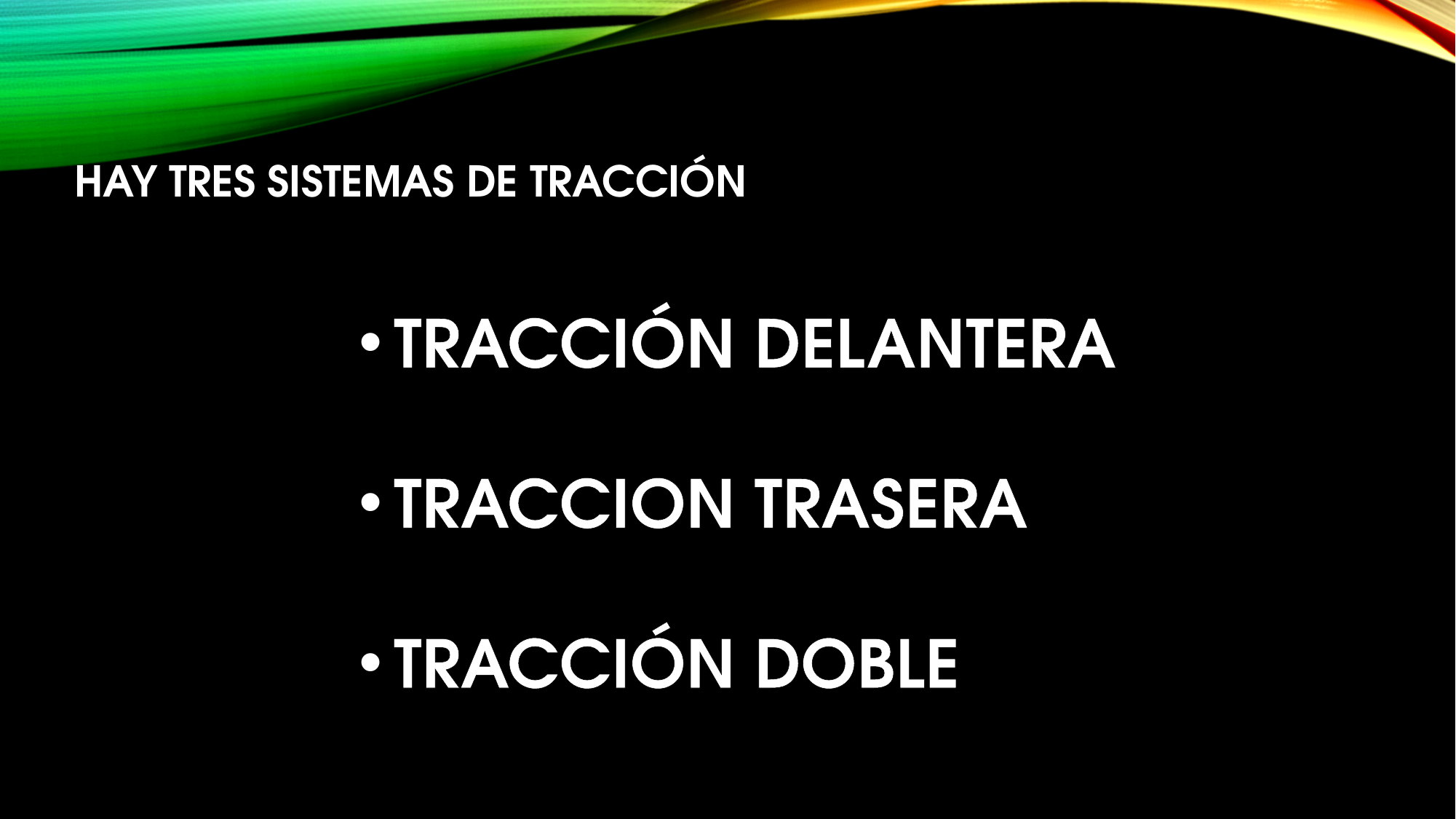

# Hay tres sistemas de tracción
TRACCIÓN DELANTERA

TRACCION TRASERA

TRACCIÓN DOBLE